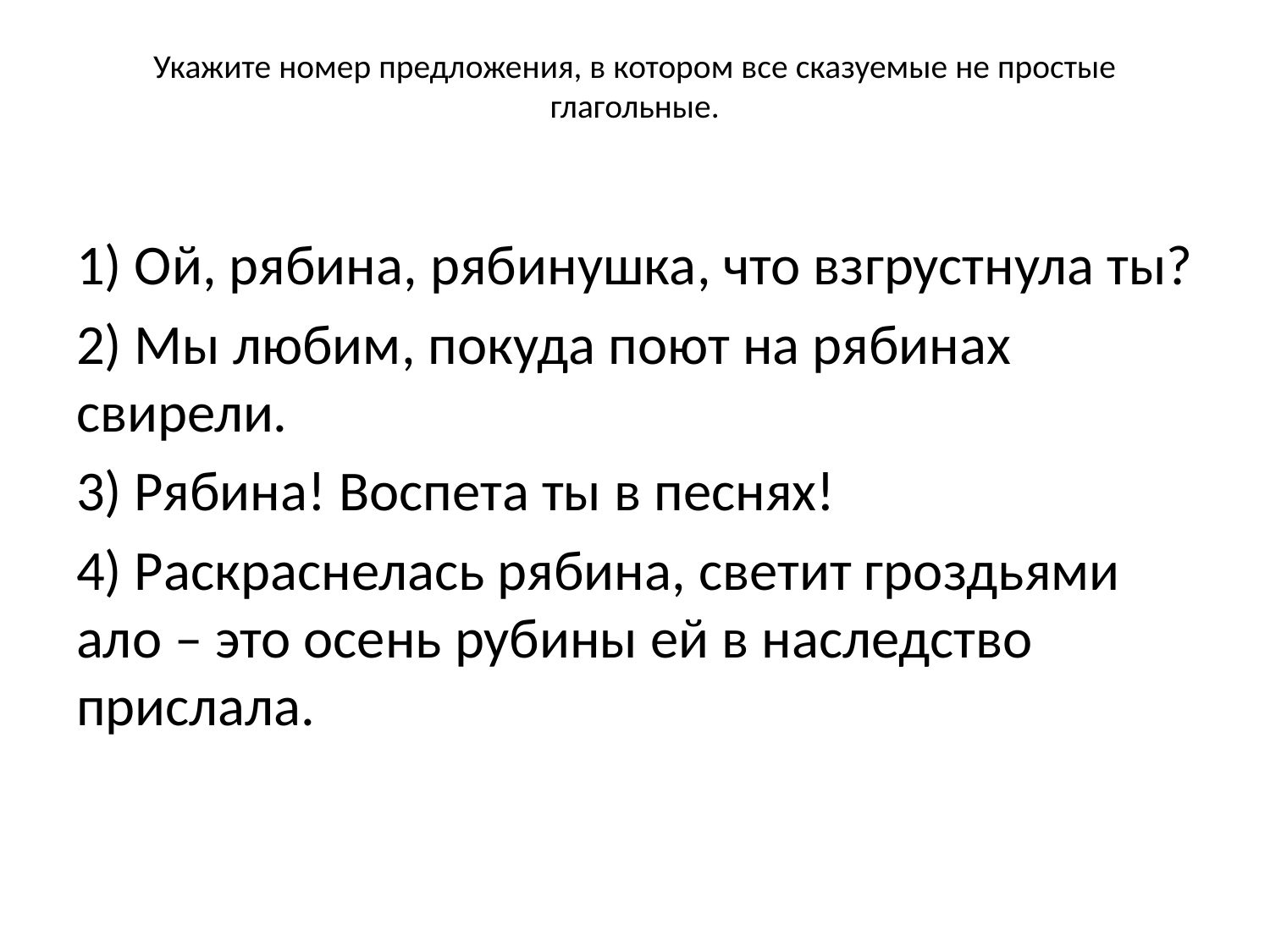

# Укажите номер предложения, в котором все сказуемые не простые глагольные.
1) Ой, рябина, рябинушка, что взгрустнула ты?
2) Мы любим, покуда поют на рябинах свирели.
3) Рябина! Воспета ты в песнях!
4) Раскраснелась рябина, светит гроздьями ало – это осень рубины ей в наследство прислала.